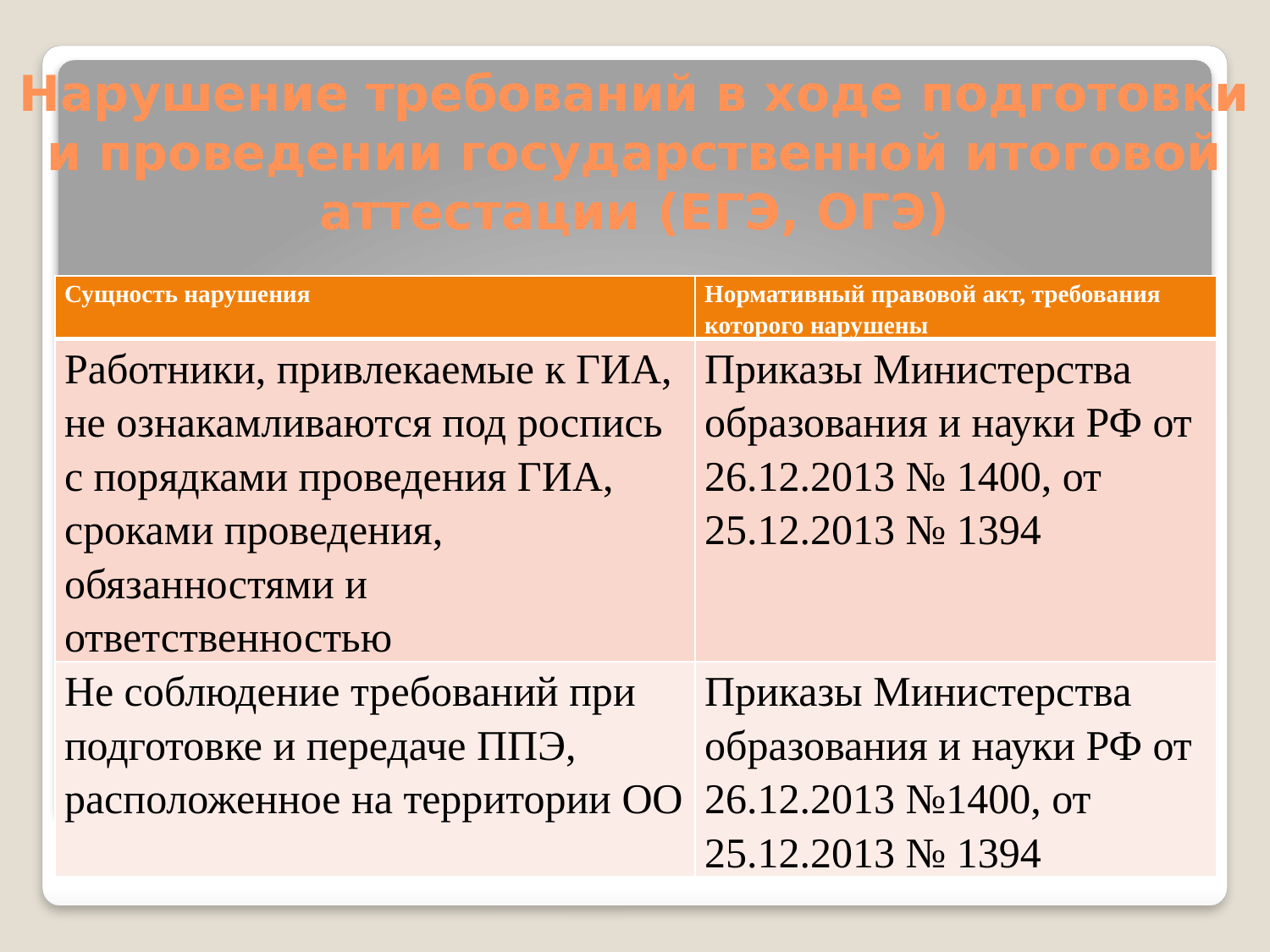

# Нарушение требований в ходе подготовки и проведении государственной итоговой аттестации (ЕГЭ, ОГЭ)
| Сущность нарушения | Нормативный правовой акт, требования которого нарушены |
| --- | --- |
| Работники, привлекаемые к ГИА, не ознакамливаются под роспись с порядками проведения ГИА, сроками проведения, обязанностями и ответственностью | Приказы Министерства образования и науки РФ от 26.12.2013 № 1400, от 25.12.2013 № 1394 |
| Не соблюдение требований при подготовке и передаче ППЭ, расположенное на территории ОО | Приказы Министерства образования и науки РФ от 26.12.2013 №1400, от 25.12.2013 № 1394 |